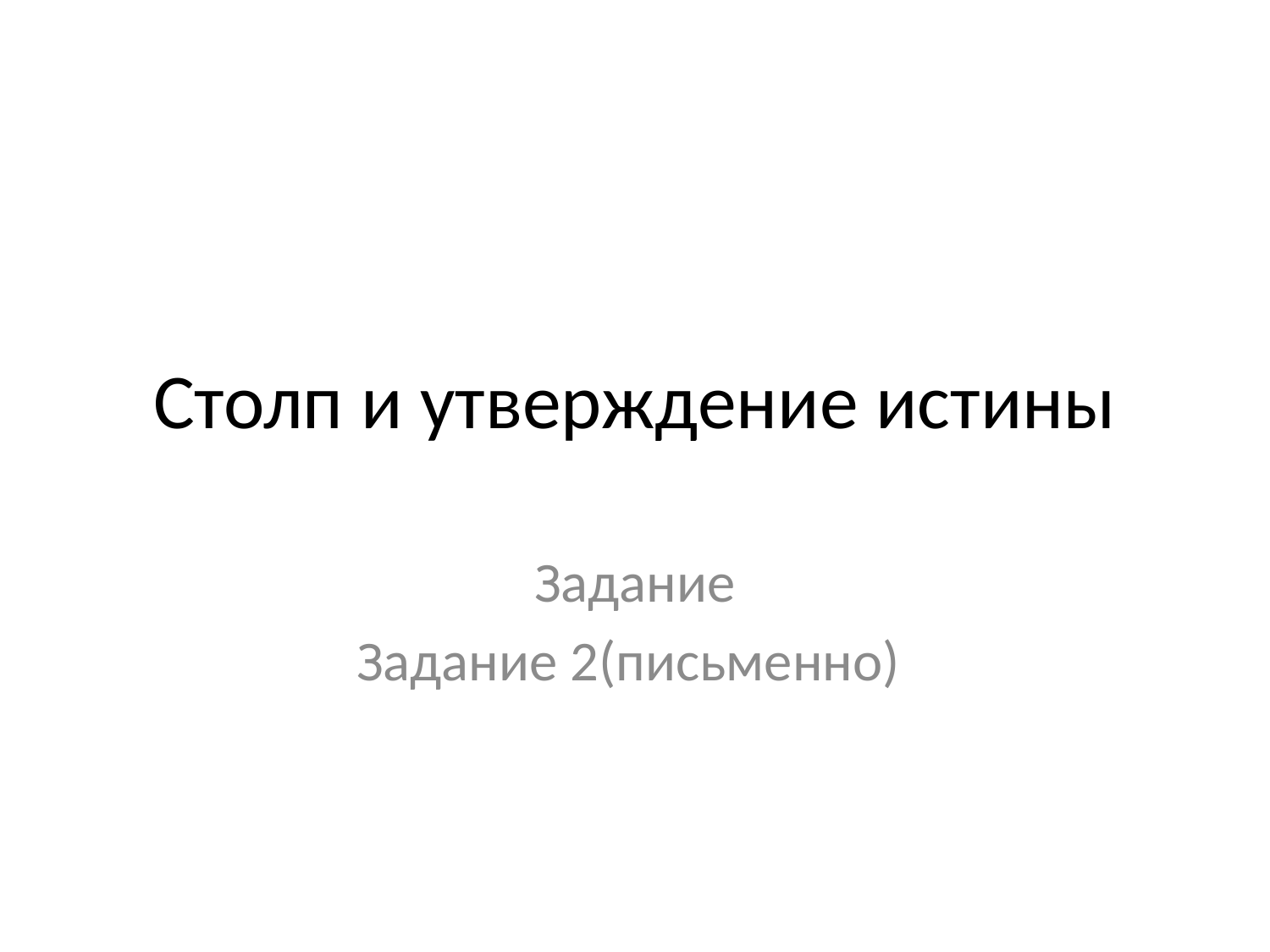

# Столп и утверждение истины
Задание
Задание 2(письменно)